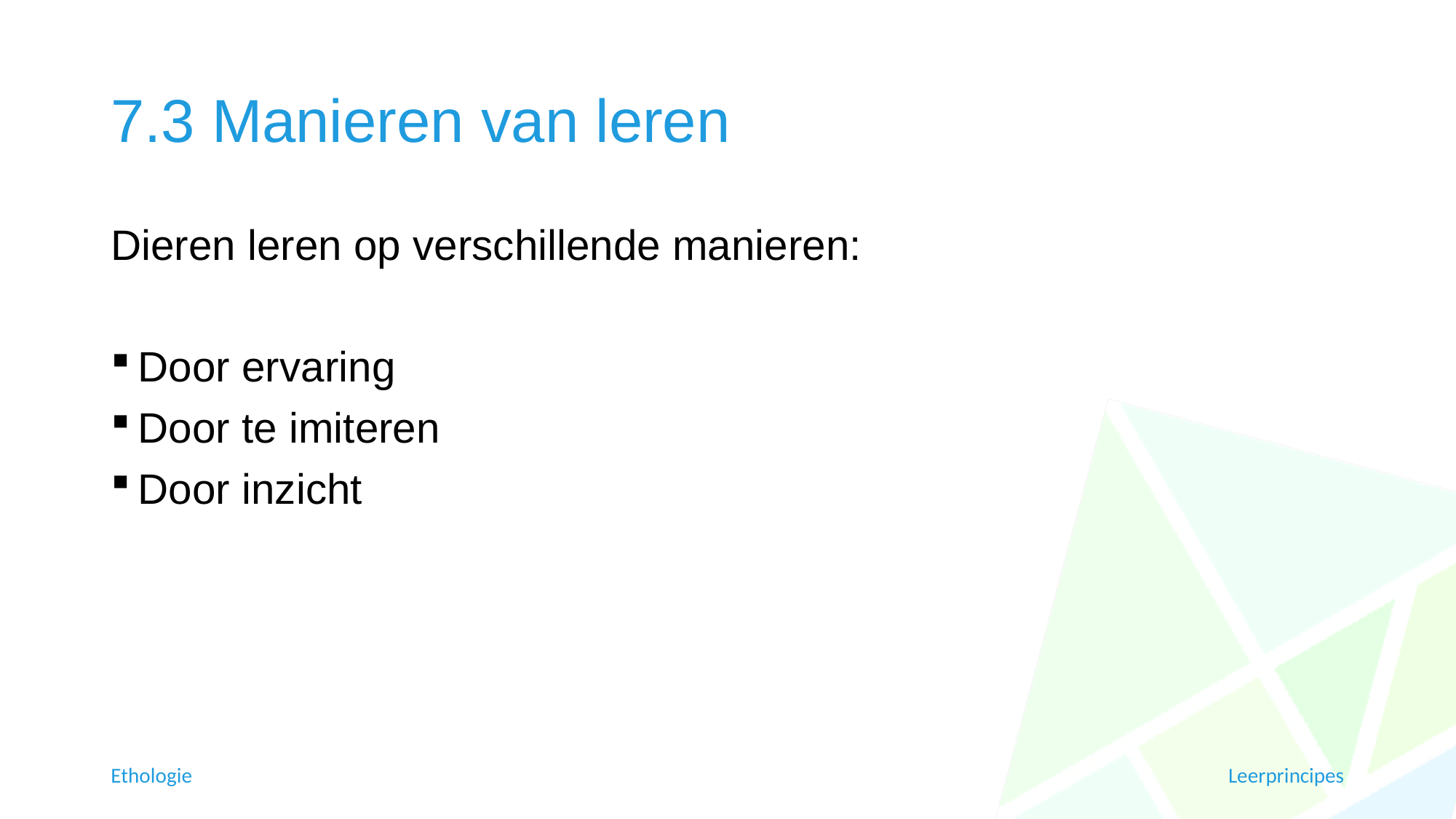

# 7.3 Manieren van leren
Dieren leren op verschillende manieren:

Door ervaring
Door te imiteren
Door inzicht
Ethologie
Leerprincipes